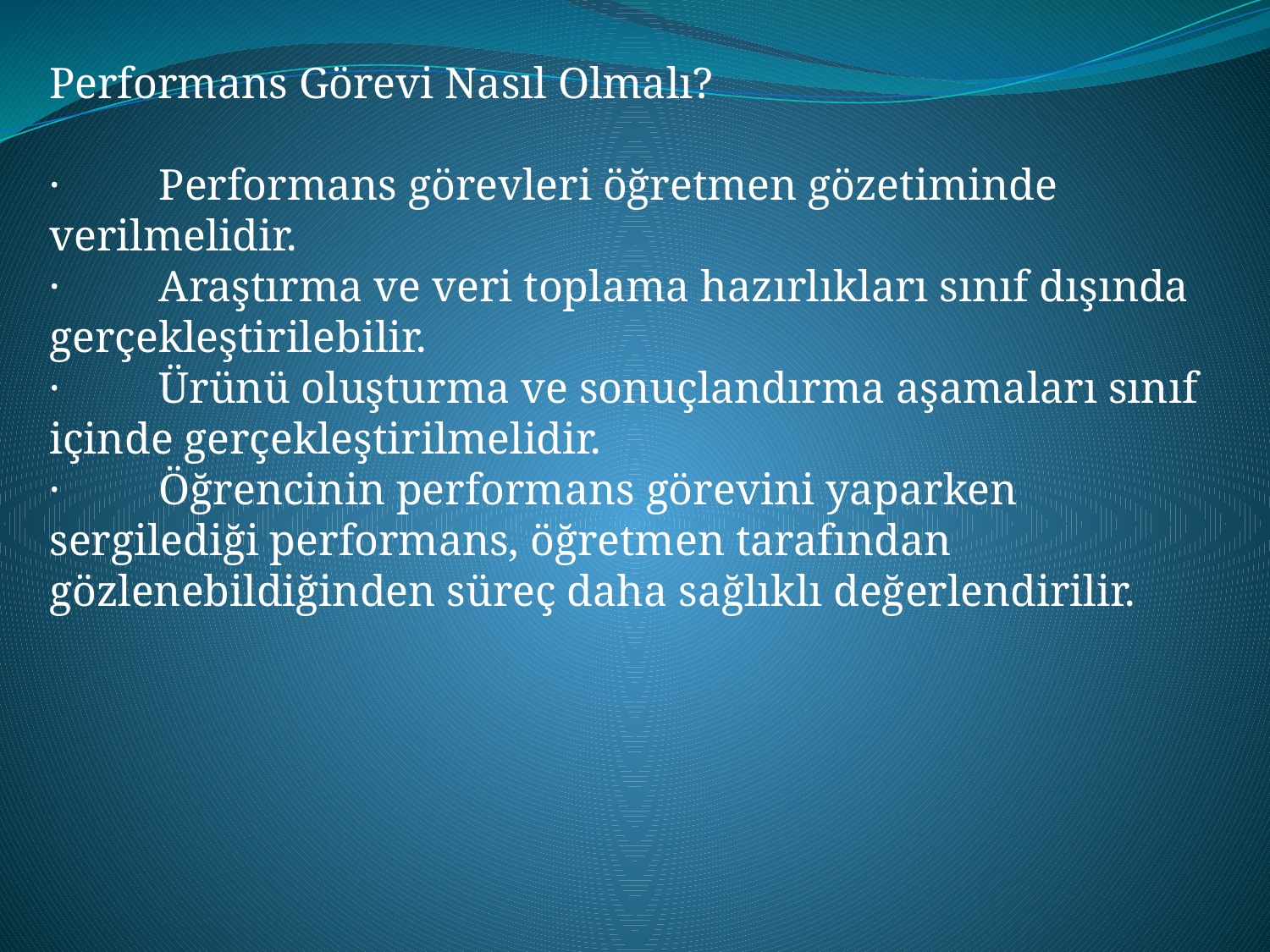

Performans Görevi Nasıl Olmalı?
·         Performans görevleri öğretmen gözetiminde verilmelidir.
·         Araştırma ve veri toplama hazırlıkları sınıf dışında gerçekleştirilebilir.
·         Ürünü oluşturma ve sonuçlandırma aşamaları sınıf içinde gerçekleştirilmelidir.
·         Öğrencinin performans görevini yaparken sergilediği performans, öğretmen tarafından gözlenebildiğinden süreç daha sağlıklı değerlendirilir.